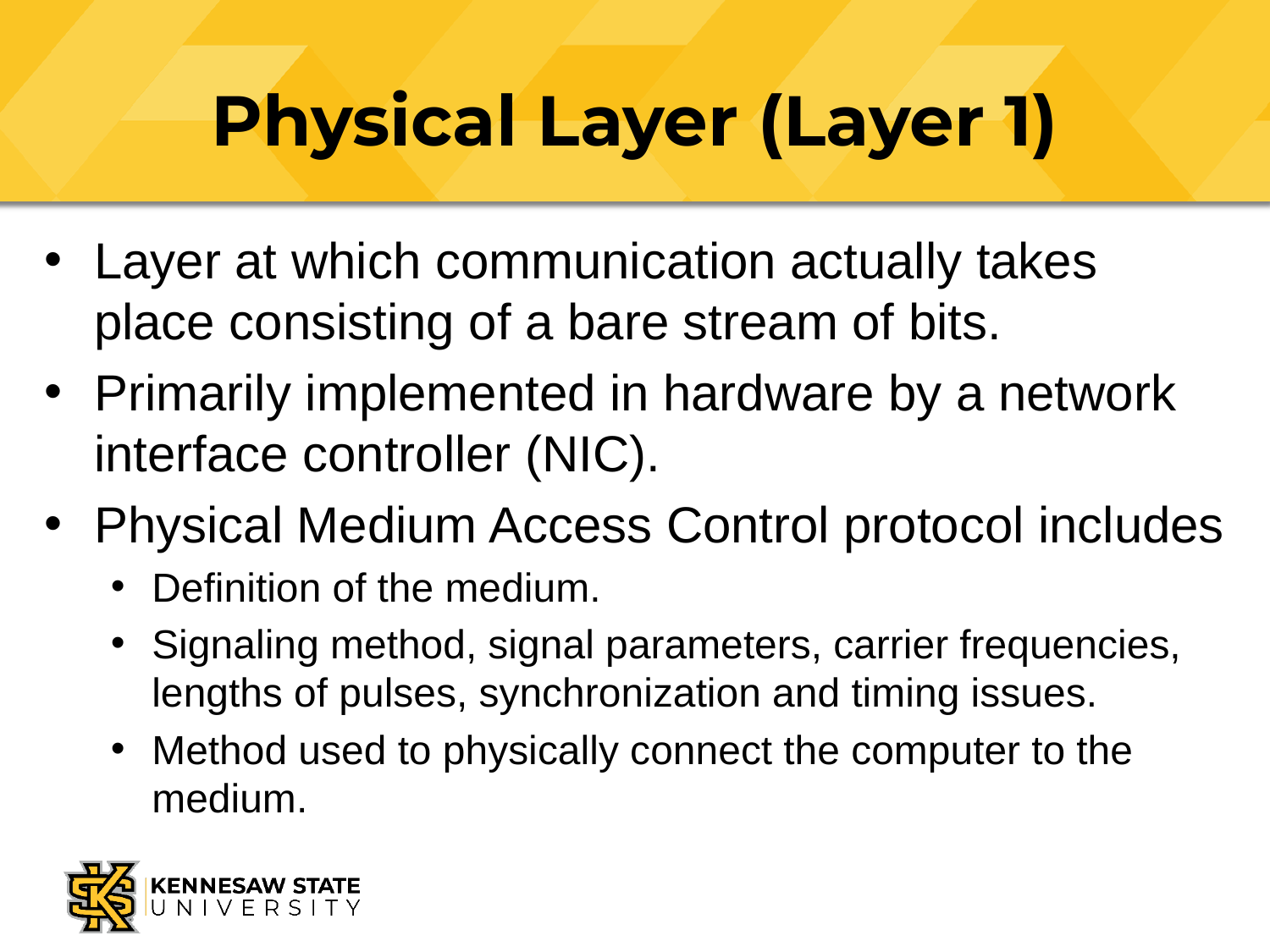

# Physical Layer (Layer 1)
Layer at which communication actually takes place consisting of a bare stream of bits.
Primarily implemented in hardware by a network interface controller (NIC).
Physical Medium Access Control protocol includes
Definition of the medium.
Signaling method, signal parameters, carrier frequencies, lengths of pulses, synchronization and timing issues.
Method used to physically connect the computer to the medium.